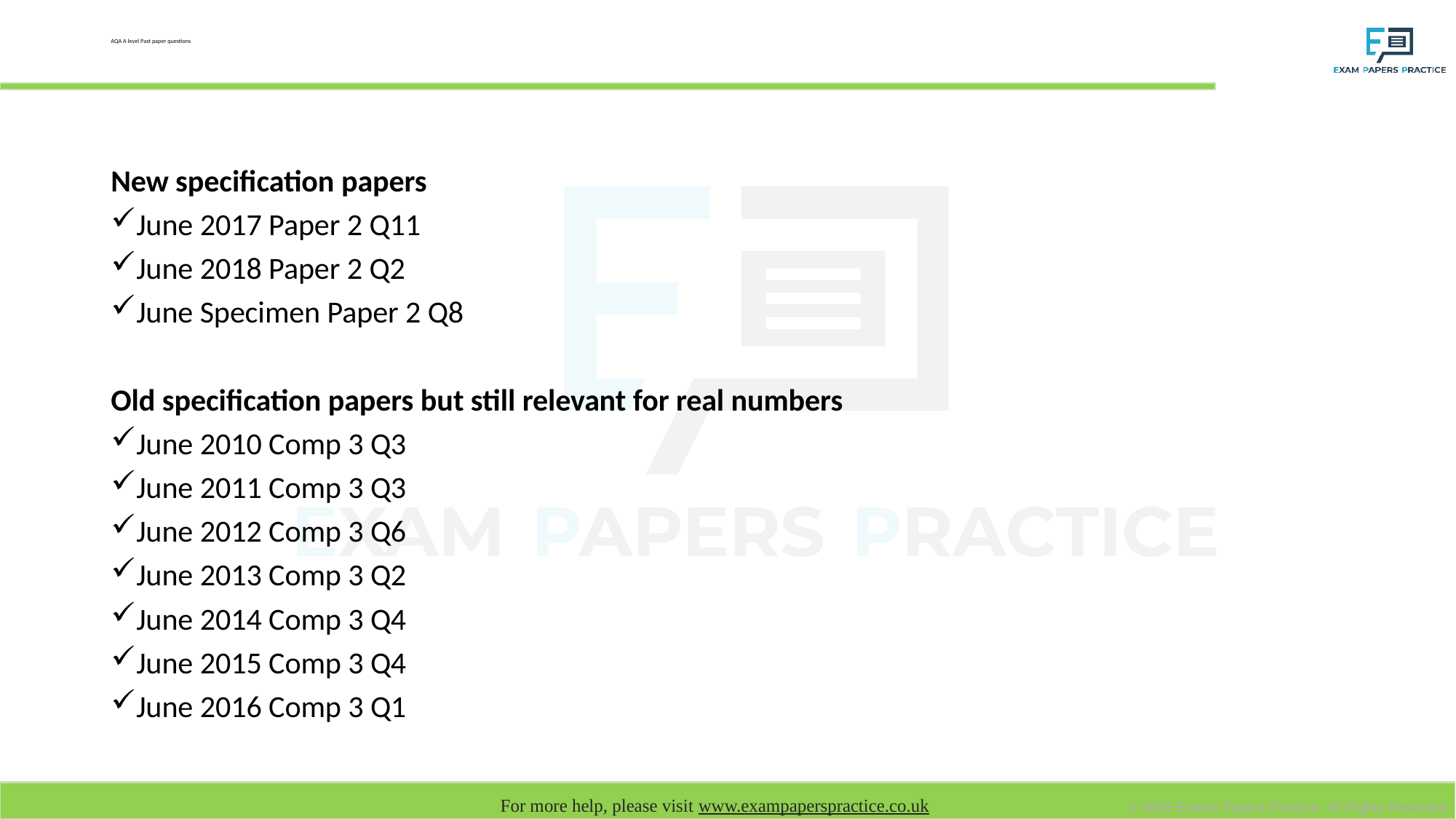

# AQA A level Past paper questions
New specification papers
June 2017 Paper 2 Q11
June 2018 Paper 2 Q2
June Specimen Paper 2 Q8

Old specification papers but still relevant for real numbers
June 2010 Comp 3 Q3
June 2011 Comp 3 Q3
June 2012 Comp 3 Q6
June 2013 Comp 3 Q2
June 2014 Comp 3 Q4
June 2015 Comp 3 Q4
June 2016 Comp 3 Q1